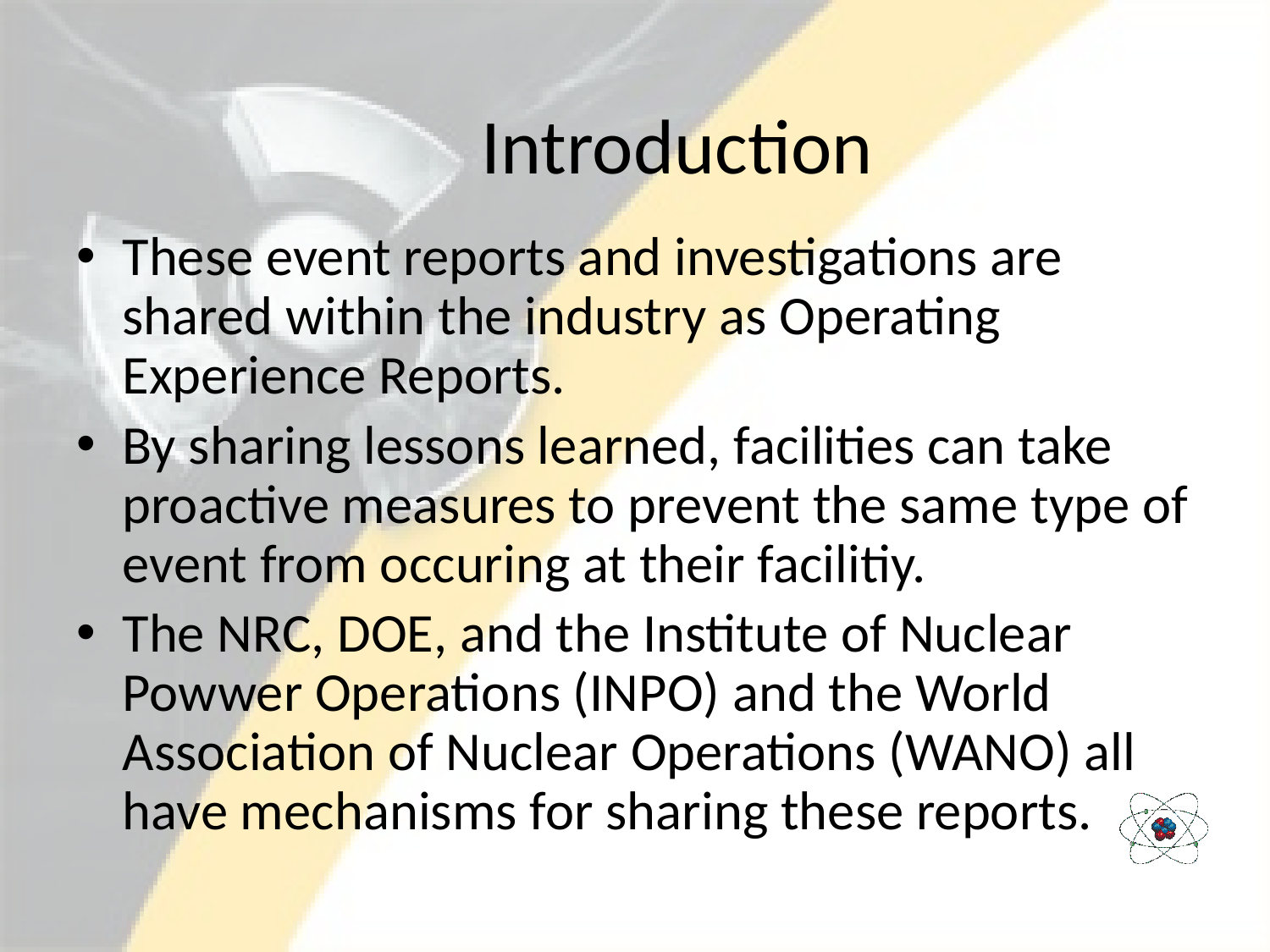

# Introduction
These event reports and investigations are shared within the industry as Operating Experience Reports.
By sharing lessons learned, facilities can take proactive measures to prevent the same type of event from occuring at their facilitiy.
The NRC, DOE, and the Institute of Nuclear Powwer Operations (INPO) and the World Association of Nuclear Operations (WANO) all have mechanisms for sharing these reports.